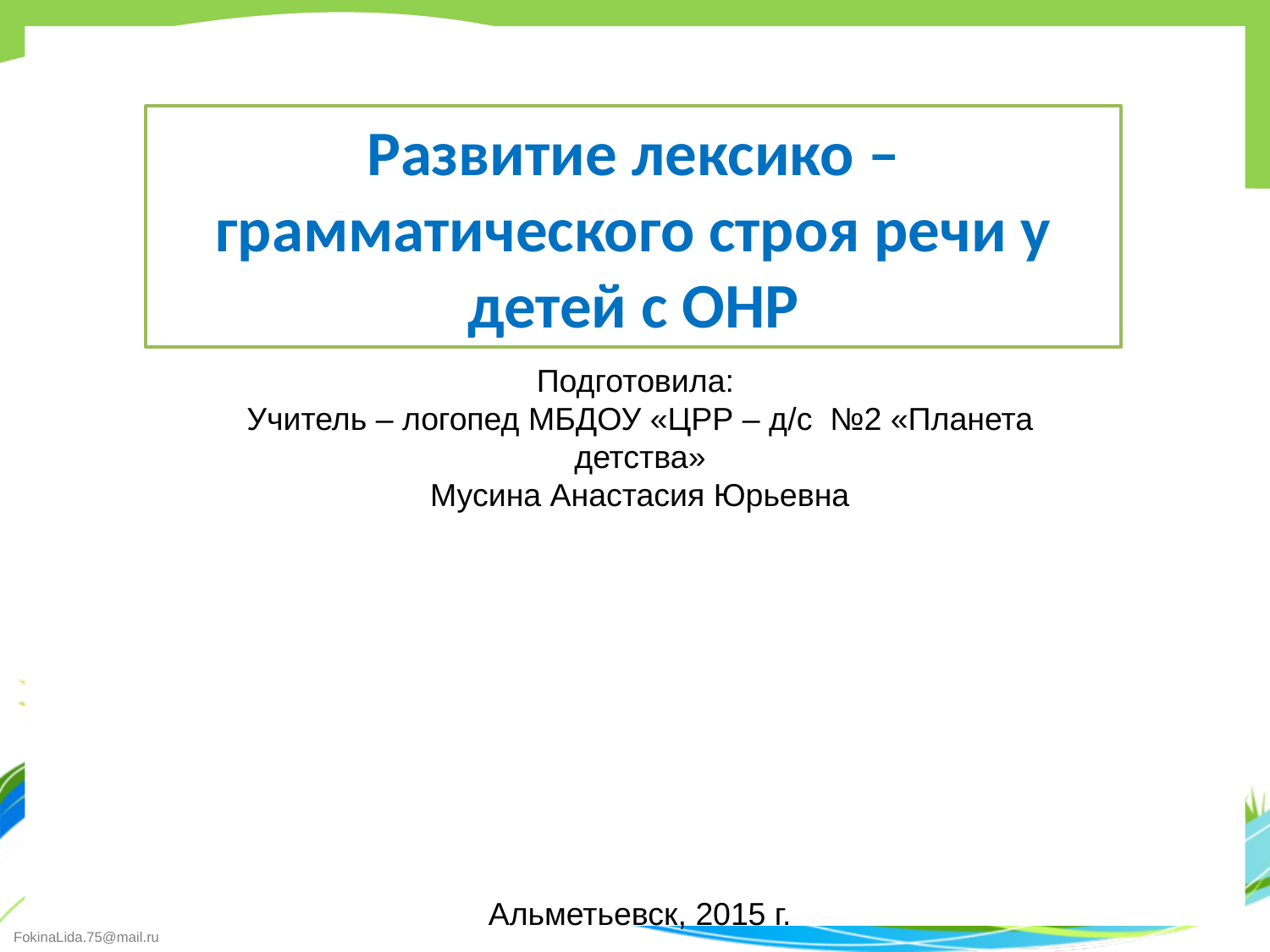

Развитие лексико – грамматического строя речи у детей с ОНР

Подготовила:
Учитель – логопед МБДОУ «ЦРР – д/c  №2 «Планета детства»
Мусина Анастасия Юрьевна

Альметьевск, 2015 г.